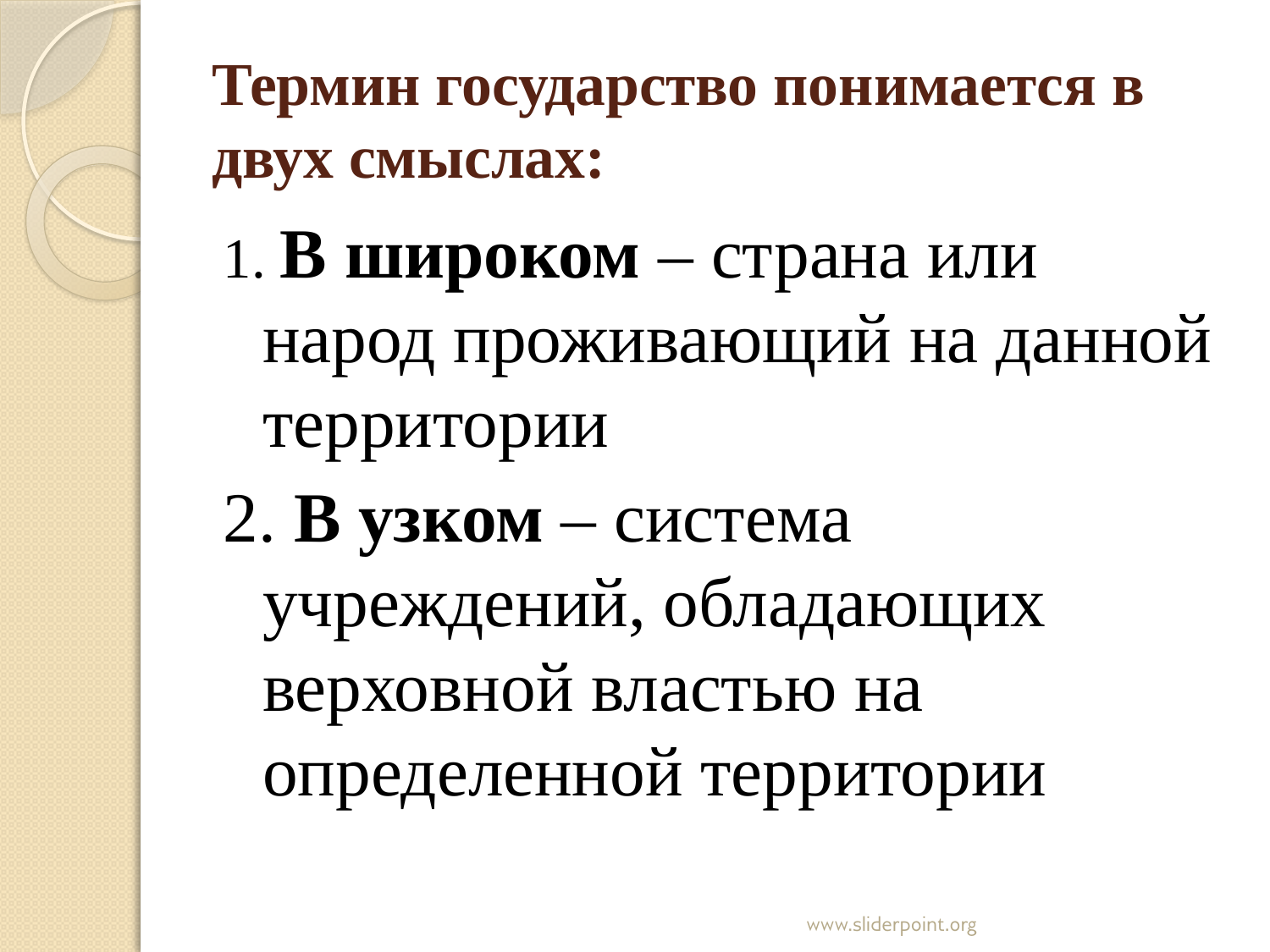

# Термин государство понимается в двух смыслах:
1. В широком – страна или народ проживающий на данной территории
2. В узком – система учреждений, обладающих верховной властью на определенной территории
www.sliderpoint.org